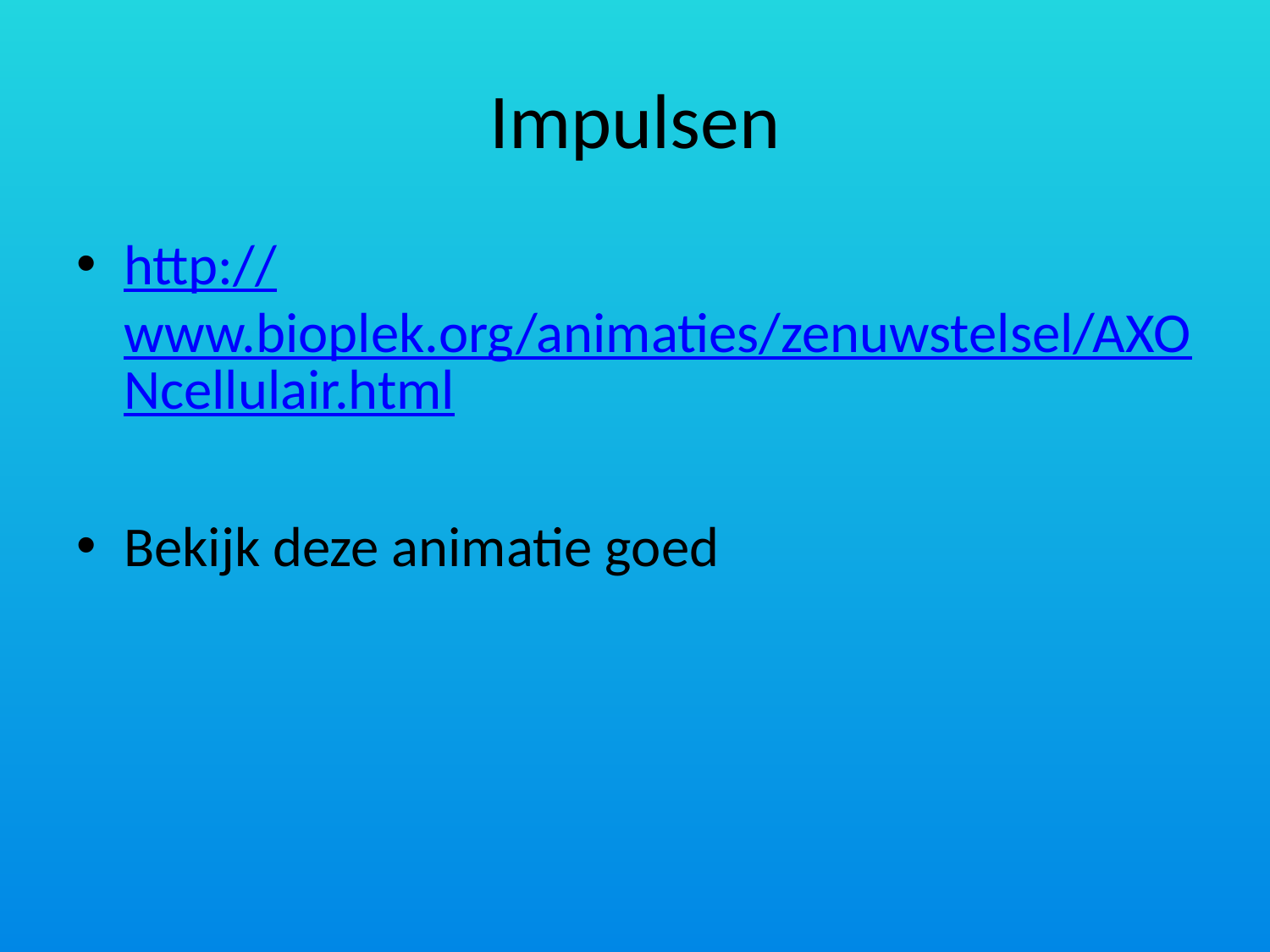

# Impulsen
http://www.bioplek.org/animaties/zenuwstelsel/AXONcellulair.html

Bekijk deze animatie goed